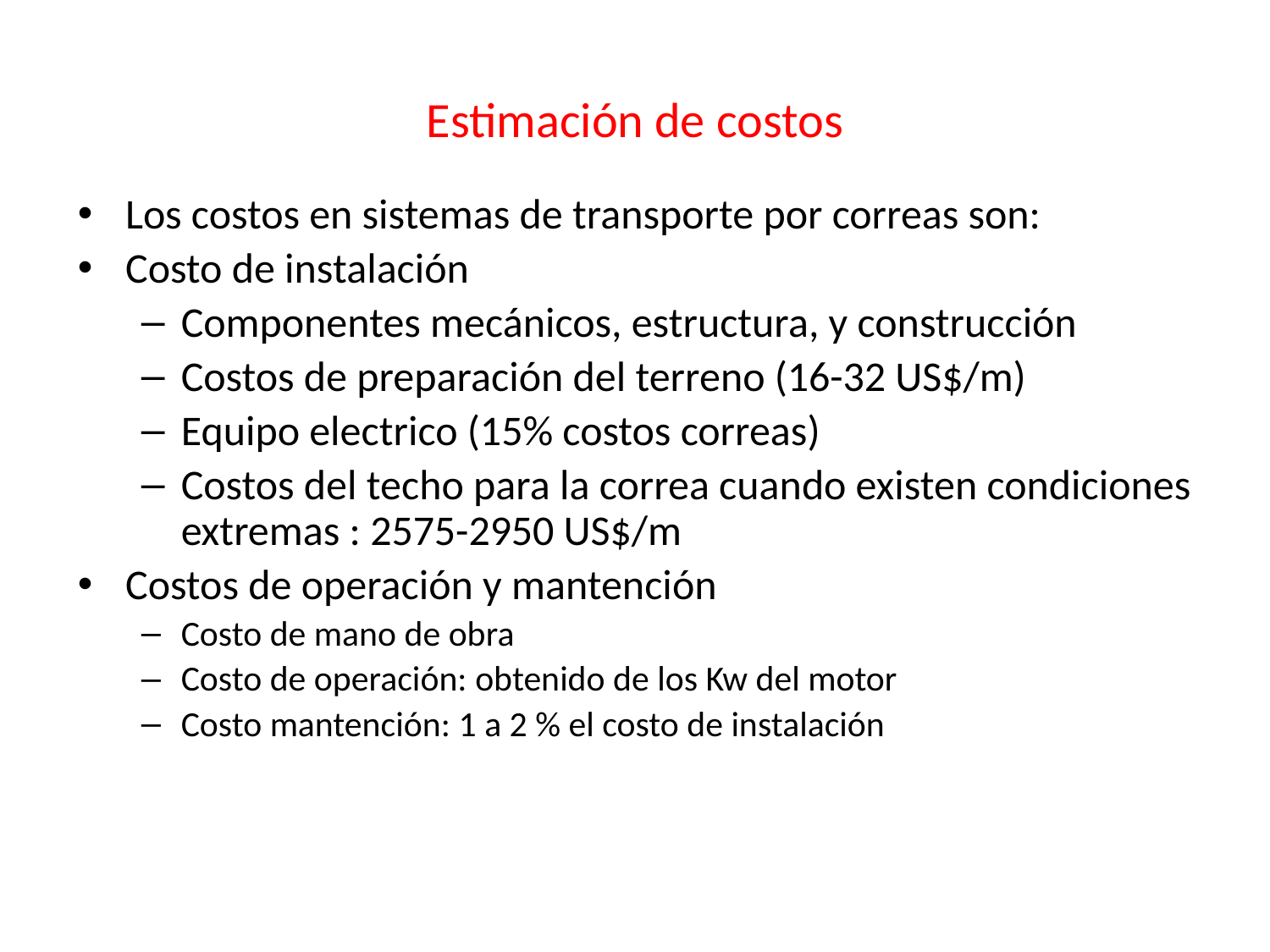

# Estimación de costos
Los costos en sistemas de transporte por correas son:
Costo de instalación
Componentes mecánicos, estructura, y construcción
Costos de preparación del terreno (16-32 US$/m)
Equipo electrico (15% costos correas)
Costos del techo para la correa cuando existen condiciones extremas : 2575-2950 US$/m
Costos de operación y mantención
Costo de mano de obra
Costo de operación: obtenido de los Kw del motor
Costo mantención: 1 a 2 % el costo de instalación